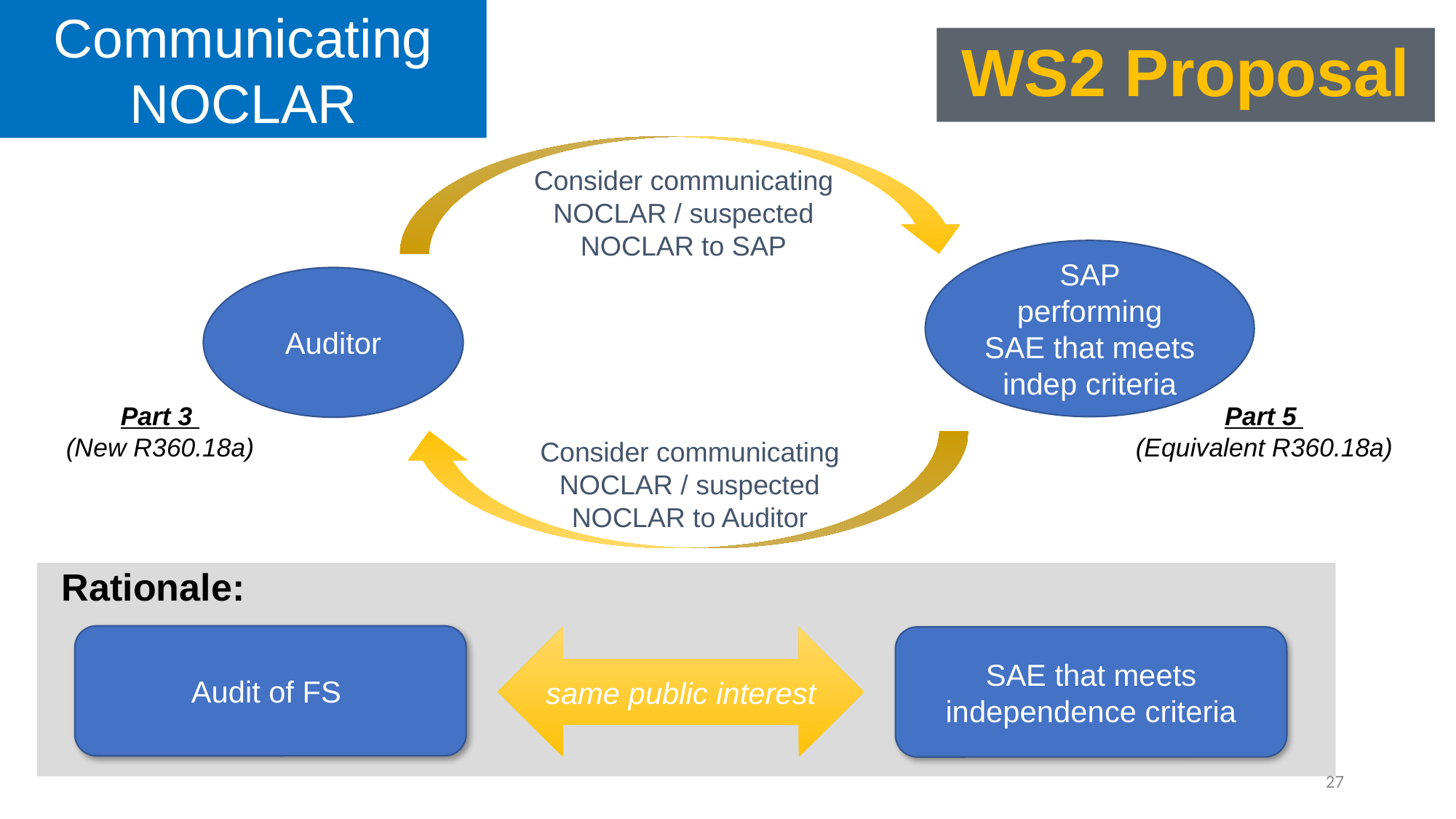

Communicating NOCLAR
WS2 Proposal

Consider communicating NOCLAR / suspected NOCLAR to SAP
SAP performing SAE that meets indep criteria
Auditor
Part 3
(New R360.18a)
Part 5
(Equivalent R360.18a)
Consider communicating NOCLAR / suspected NOCLAR to Auditor

# Rationale:
Audit of FS
same public interest
SAE that meets independence criteria
27